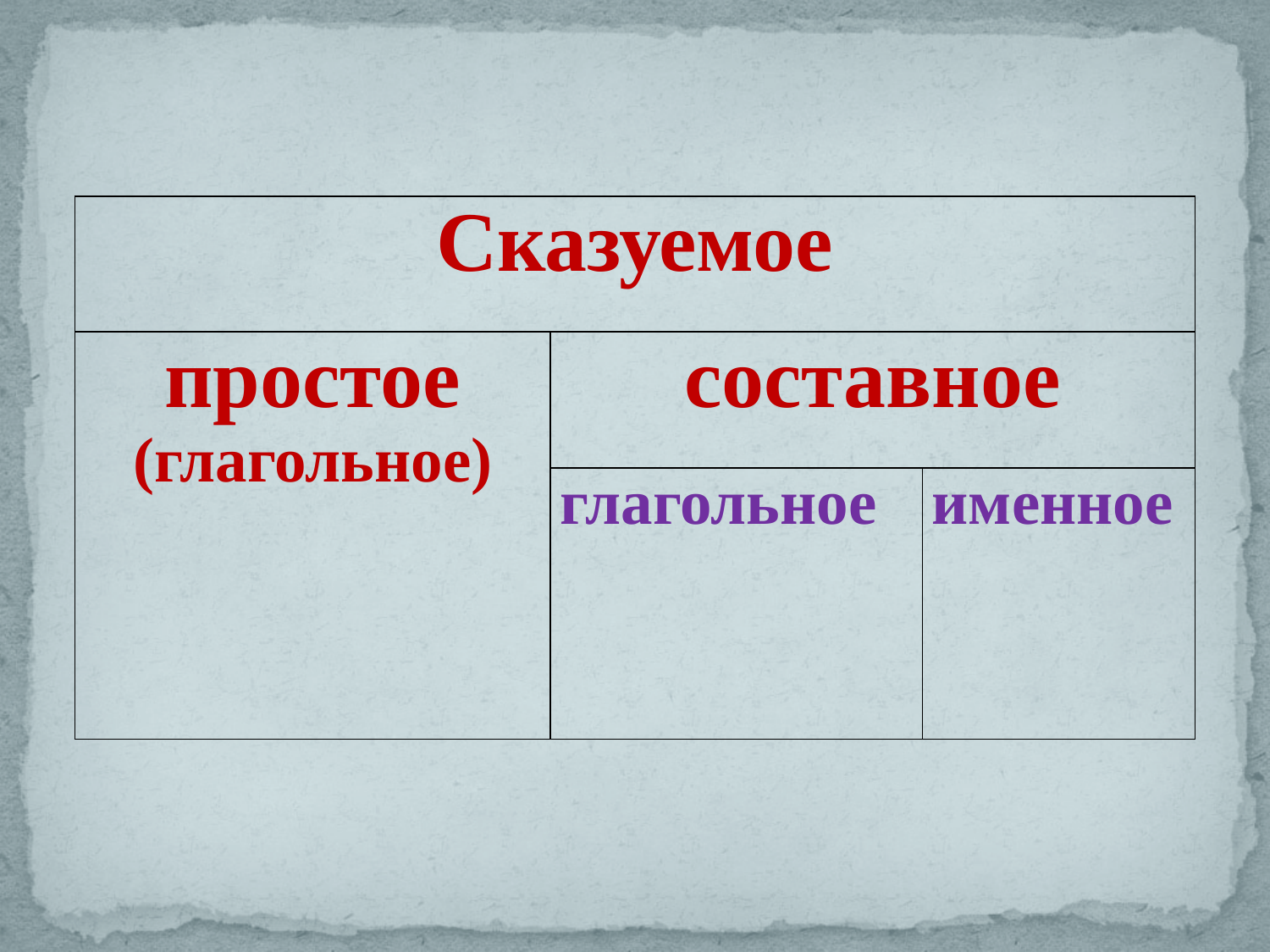

| Сказуемое |  |  |
| --- | --- | --- |
| простое (глагольное) | составное |  |
|  | глагольное | именное |